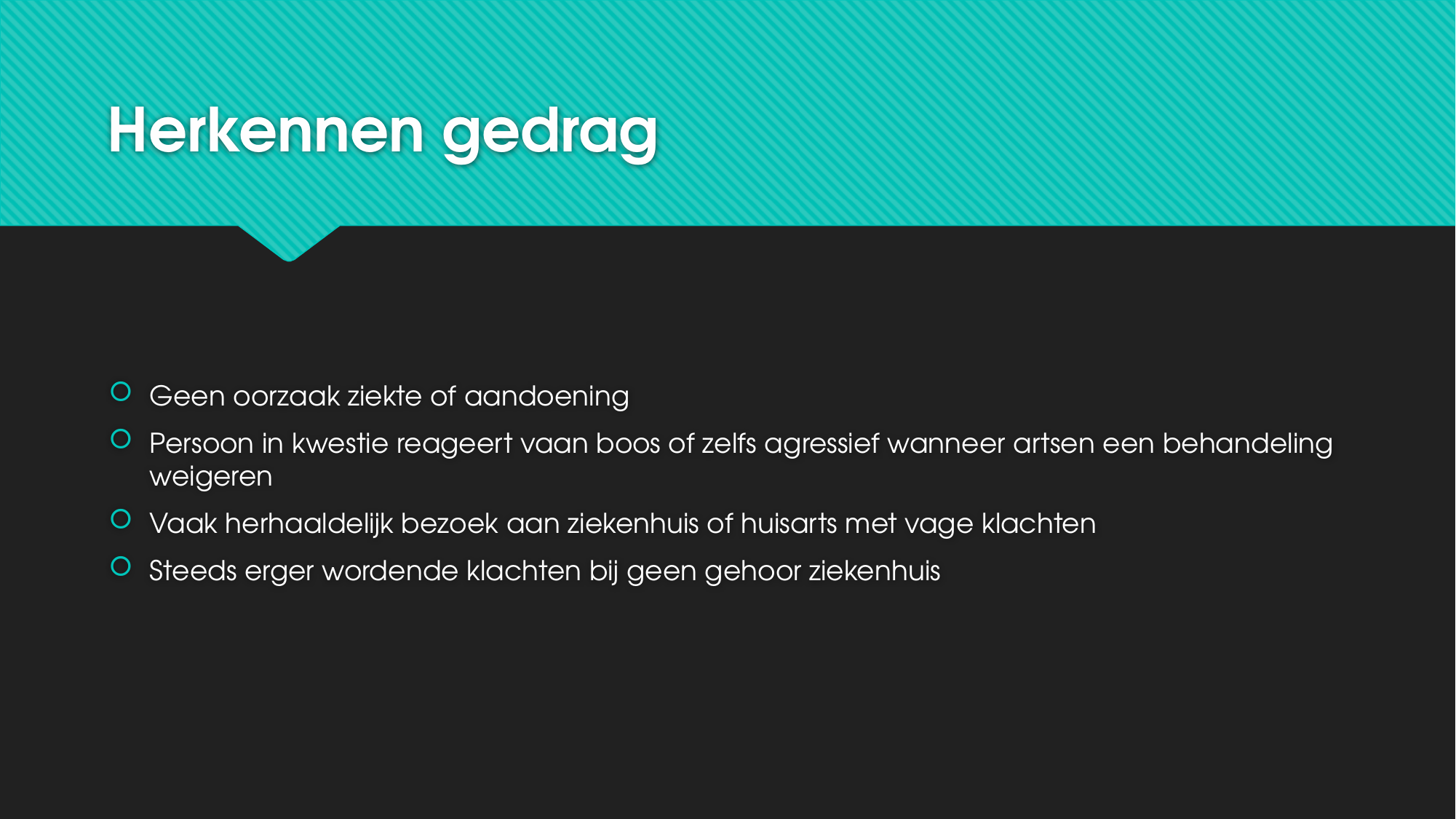

# Herkennen gedrag
Geen oorzaak ziekte of aandoening
Persoon in kwestie reageert vaan boos of zelfs agressief wanneer artsen een behandeling weigeren
Vaak herhaaldelijk bezoek aan ziekenhuis of huisarts met vage klachten
Steeds erger wordende klachten bij geen gehoor ziekenhuis